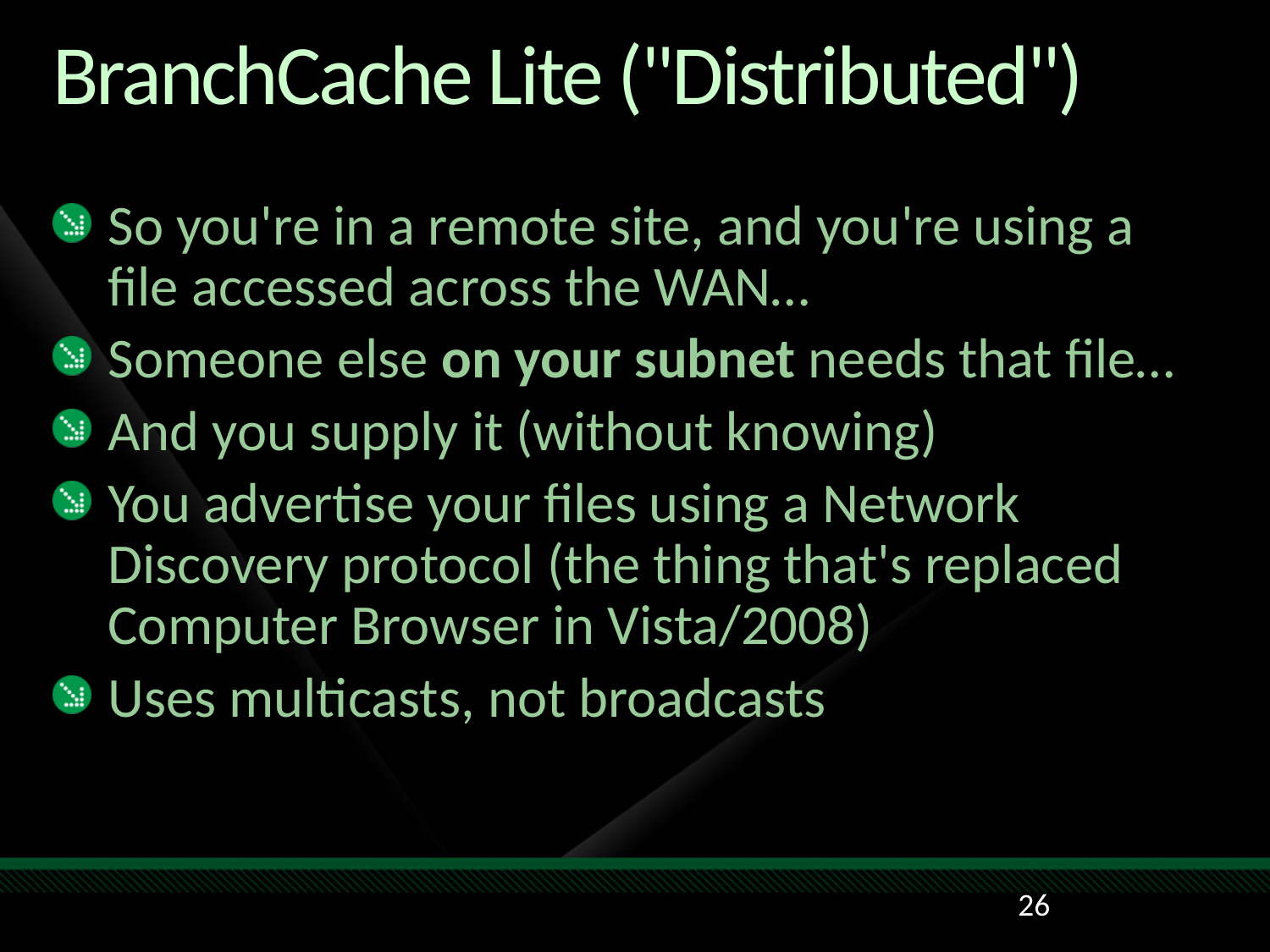

# BranchCache Lite ("Distributed")
So you're in a remote site, and you're using a file accessed across the WAN…
Someone else on your subnet needs that file…
And you supply it (without knowing)
You advertise your files using a Network Discovery protocol (the thing that's replaced Computer Browser in Vista/2008)
Uses multicasts, not broadcasts
26